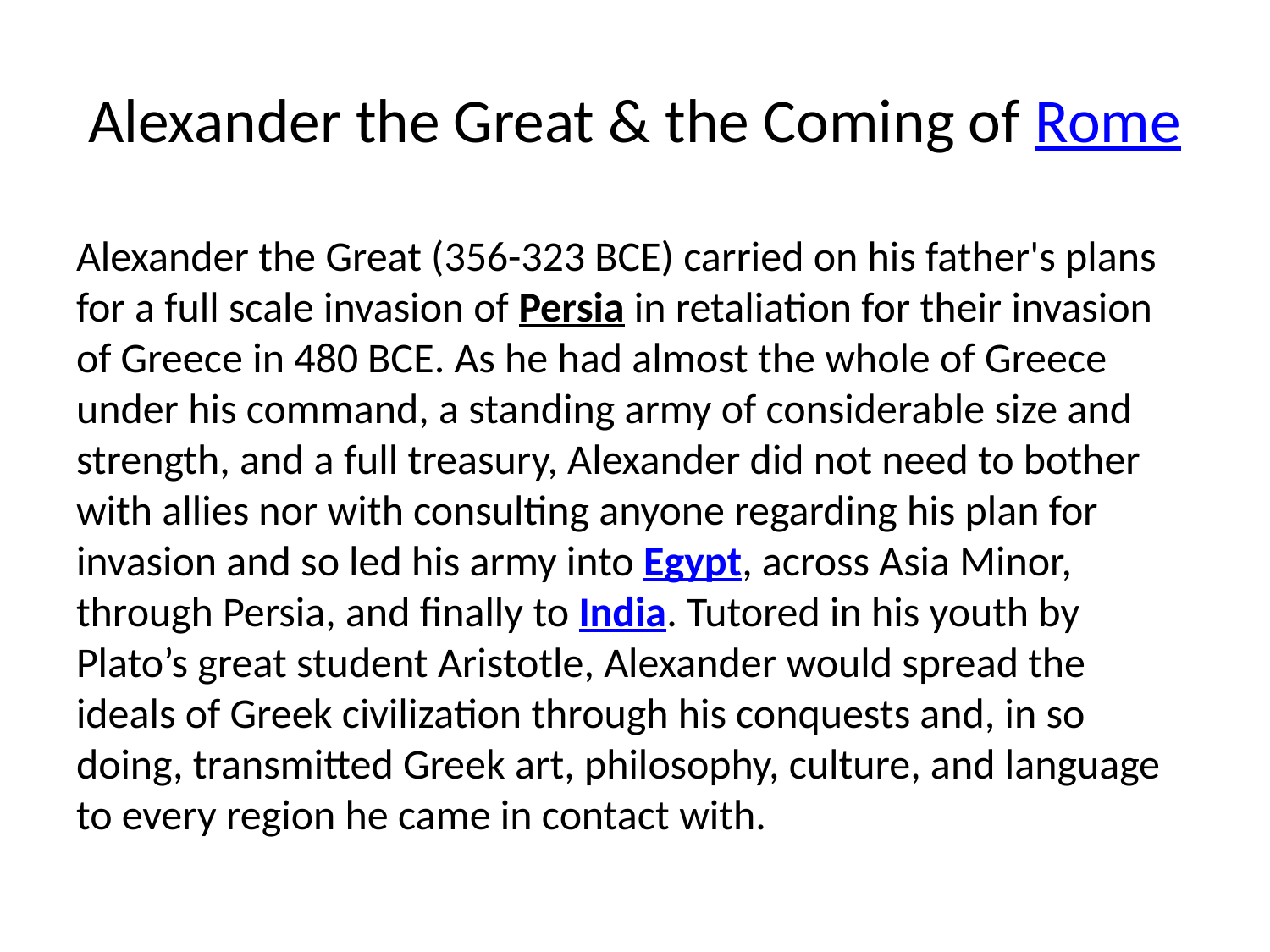

# Alexander the Great & the Coming of Rome
Alexander the Great (356-323 BCE) carried on his father's plans for a full scale invasion of Persia in retaliation for their invasion of Greece in 480 BCE. As he had almost the whole of Greece under his command, a standing army of considerable size and strength, and a full treasury, Alexander did not need to bother with allies nor with consulting anyone regarding his plan for invasion and so led his army into Egypt, across Asia Minor, through Persia, and finally to India. Tutored in his youth by Plato’s great student Aristotle, Alexander would spread the ideals of Greek civilization through his conquests and, in so doing, transmitted Greek art, philosophy, culture, and language to every region he came in contact with.